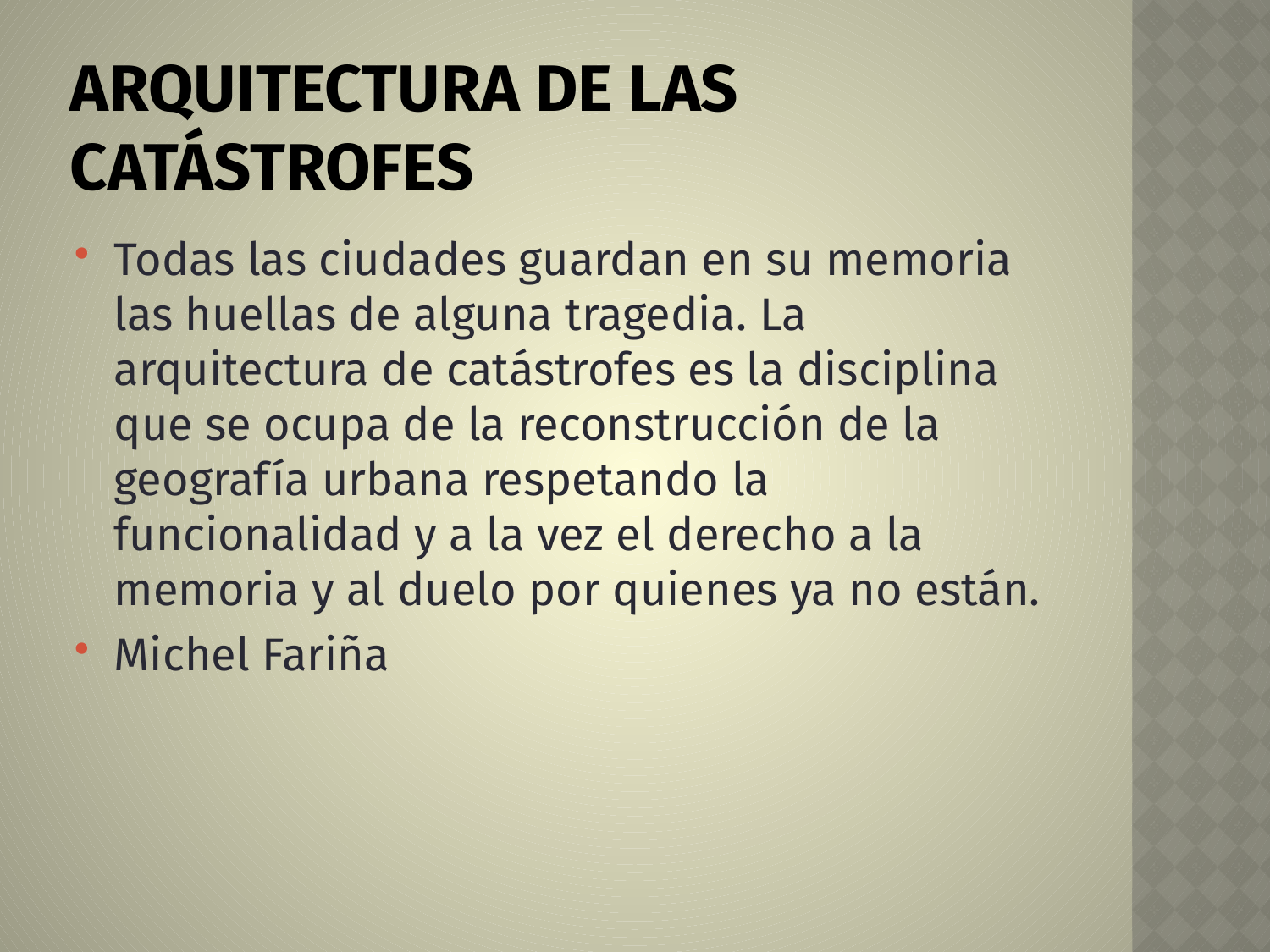

# Arquitectura de las catástrofes
Todas las ciudades guardan en su memoria las huellas de alguna tragedia. La arquitectura de catástrofes es la disciplina que se ocupa de la reconstrucción de la geografía urbana respetando la funcionalidad y a la vez el derecho a la memoria y al duelo por quienes ya no están.
Michel Fariña